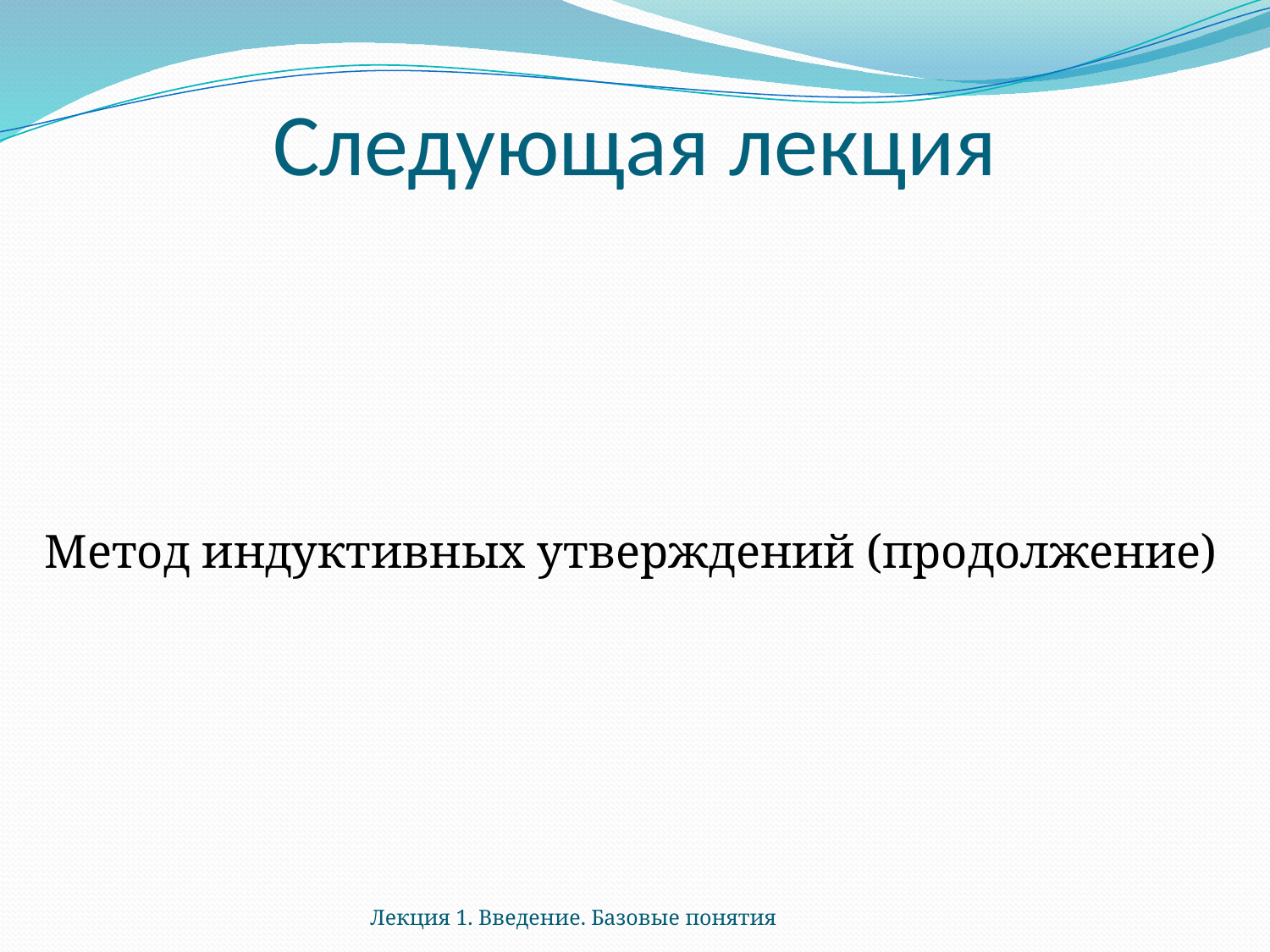

# Следующая лекция
Метод индуктивных утверждений (продолжение)
Лекция 1. Введение. Базовые понятия